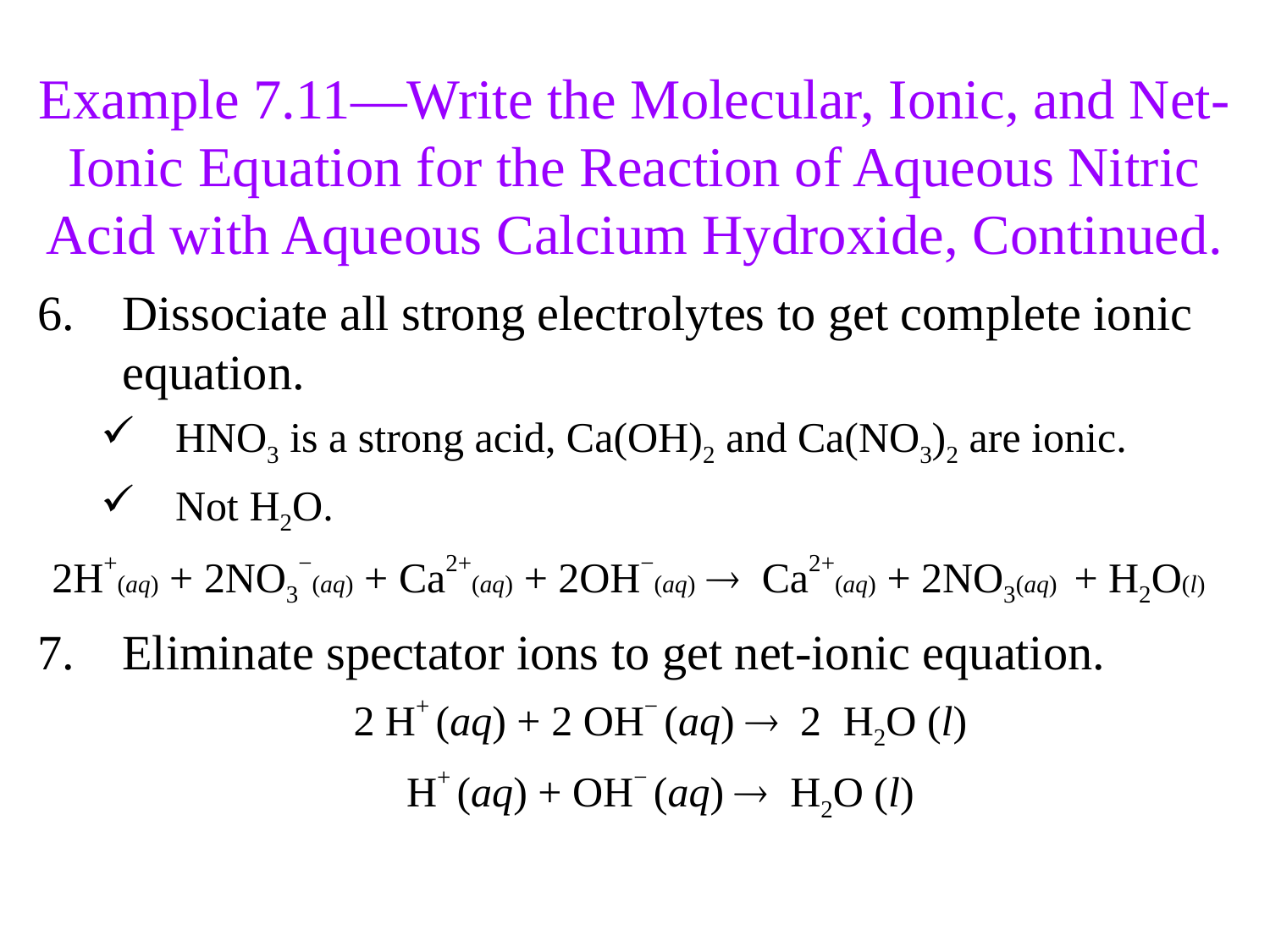

Example 7.11—Write the Molecular, Ionic, and Net-Ionic Equation for the Reaction of Aqueous Nitric Acid with Aqueous Calcium Hydroxide, Continued.
Dissociate all strong electrolytes to get complete ionic equation.
HNO3 is a strong acid, Ca(OH)2 and Ca(NO3)2 are ionic.
Not H2O.
2H+(aq) + 2NO3−(aq) + Ca2+(aq) + 2OH−(aq) → Ca2+(aq) + 2NO3(aq)  + H2O(l)
Eliminate spectator ions to get net-ionic equation.
2 H+ (aq) + 2 OH− (aq) → 2 H2O (l)
H+ (aq) + OH− (aq) → H2O (l)